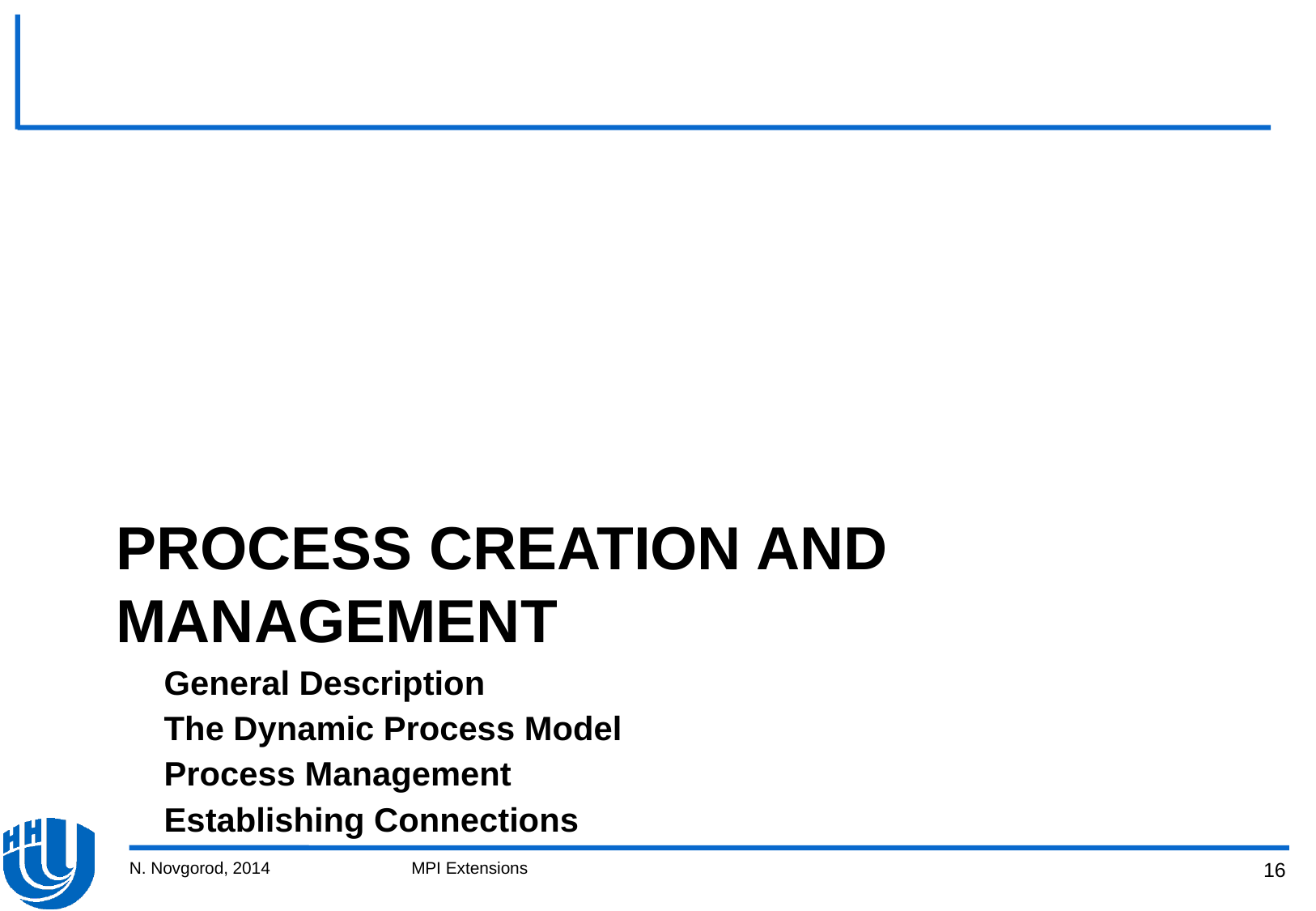

# Process Creation and Management
General Description
The Dynamic Process Model
Process Management
Establishing Connections
N. Novgorod, 2014
MPI Extensions
16